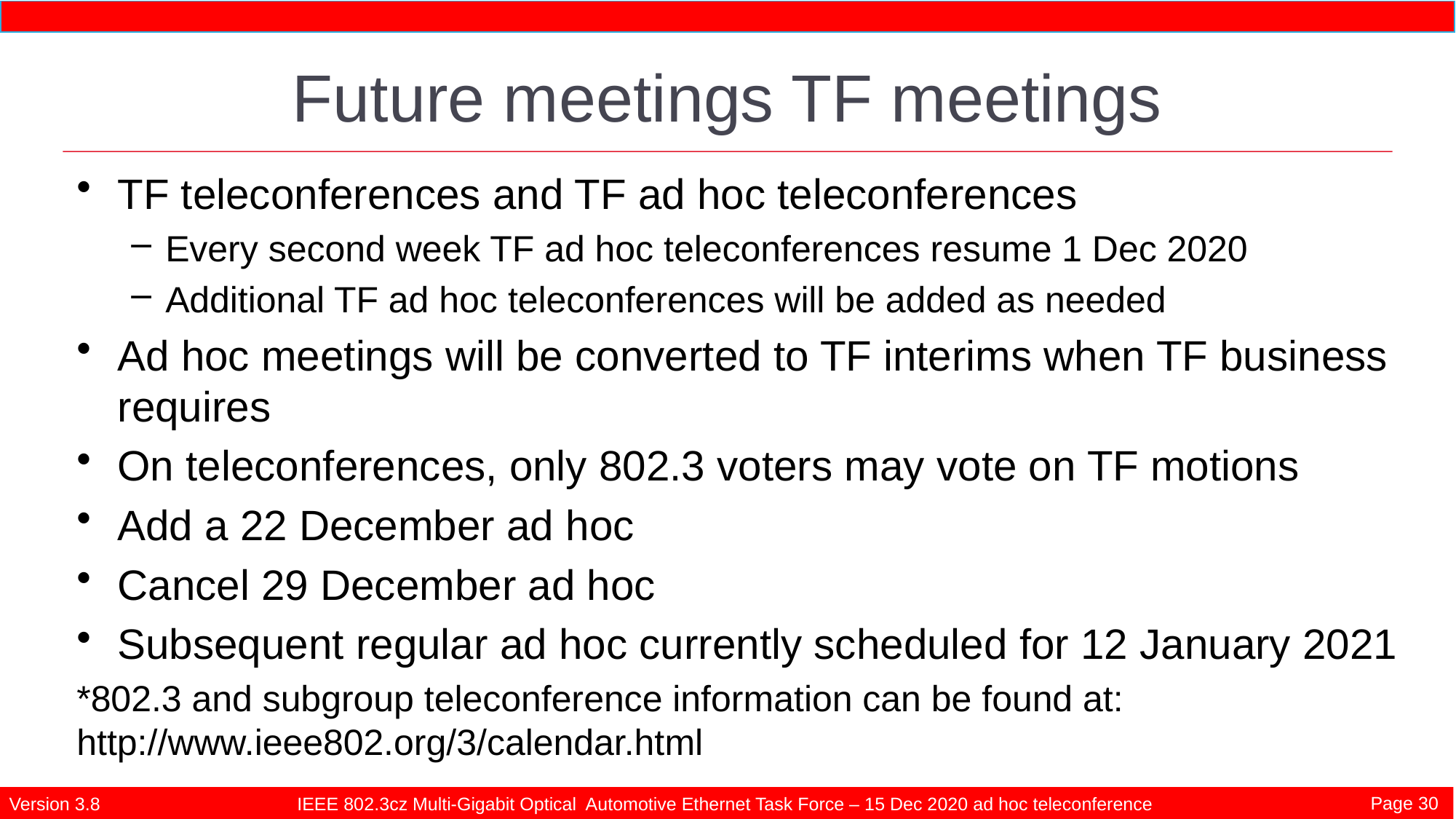

# Future meetings TF meetings
TF teleconferences and TF ad hoc teleconferences
Every second week TF ad hoc teleconferences resume 1 Dec 2020
Additional TF ad hoc teleconferences will be added as needed
Ad hoc meetings will be converted to TF interims when TF business requires
On teleconferences, only 802.3 voters may vote on TF motions
Add a 22 December ad hoc
Cancel 29 December ad hoc
Subsequent regular ad hoc currently scheduled for 12 January 2021
*802.3 and subgroup teleconference information can be found at:  http://www.ieee802.org/3/calendar.html